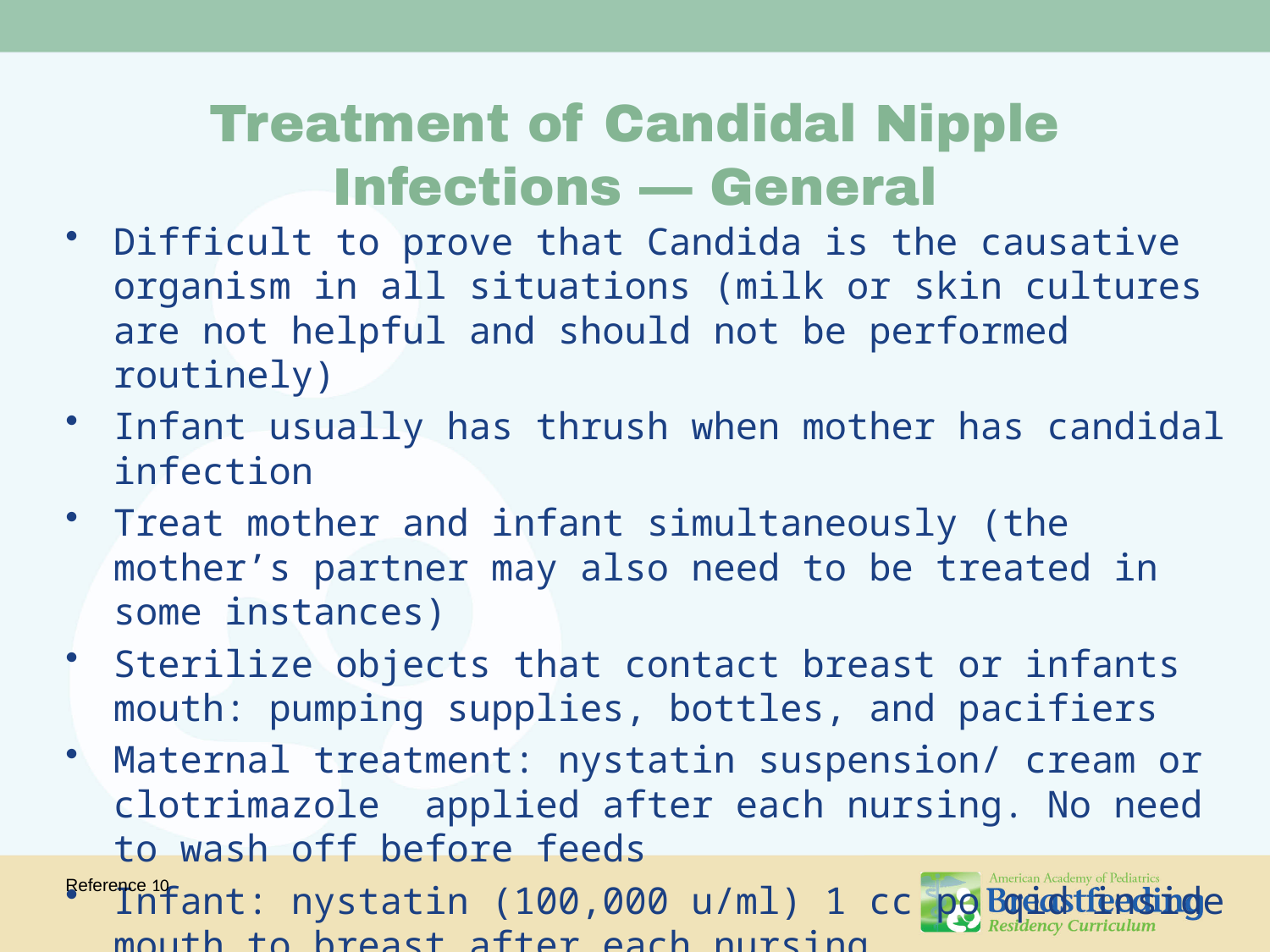

# Treatment of Candidal Nipple Infections — General
Difficult to prove that Candida is the causative organism in all situations (milk or skin cultures are not helpful and should not be performed routinely)
Infant usually has thrush when mother has candidal infection
Treat mother and infant simultaneously (the mother’s partner may also need to be treated in some instances)
Sterilize objects that contact breast or infants mouth: pumping supplies, bottles, and pacifiers
Maternal treatment: nystatin suspension/ cream or clotrimazole  applied after each nursing. No need to wash off before feeds
Infant: nystatin (100,000 u/ml) 1 cc po qid inside mouth to breast after each nursing
Reference 10